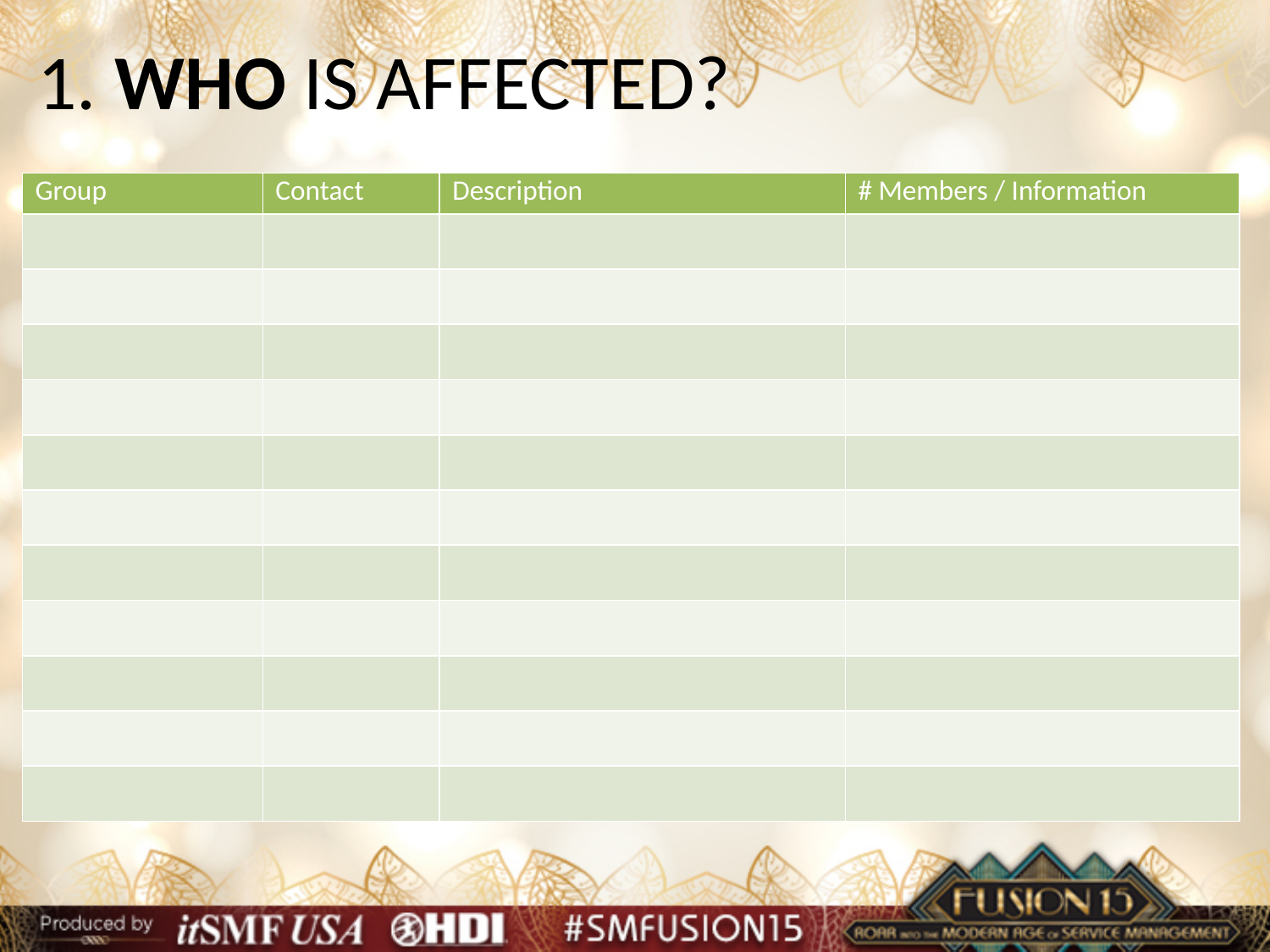

# 1. WHO IS AFFECTED?
| Group | Contact | Description | # Members / Information |
| --- | --- | --- | --- |
|  |  |  |  |
|  |  |  |  |
|  |  |  |  |
|  |  |  |  |
|  |  |  |  |
|  |  |  |  |
|  |  |  |  |
|  |  |  |  |
|  |  |  |  |
|  |  |  |  |
|  |  |  |  |